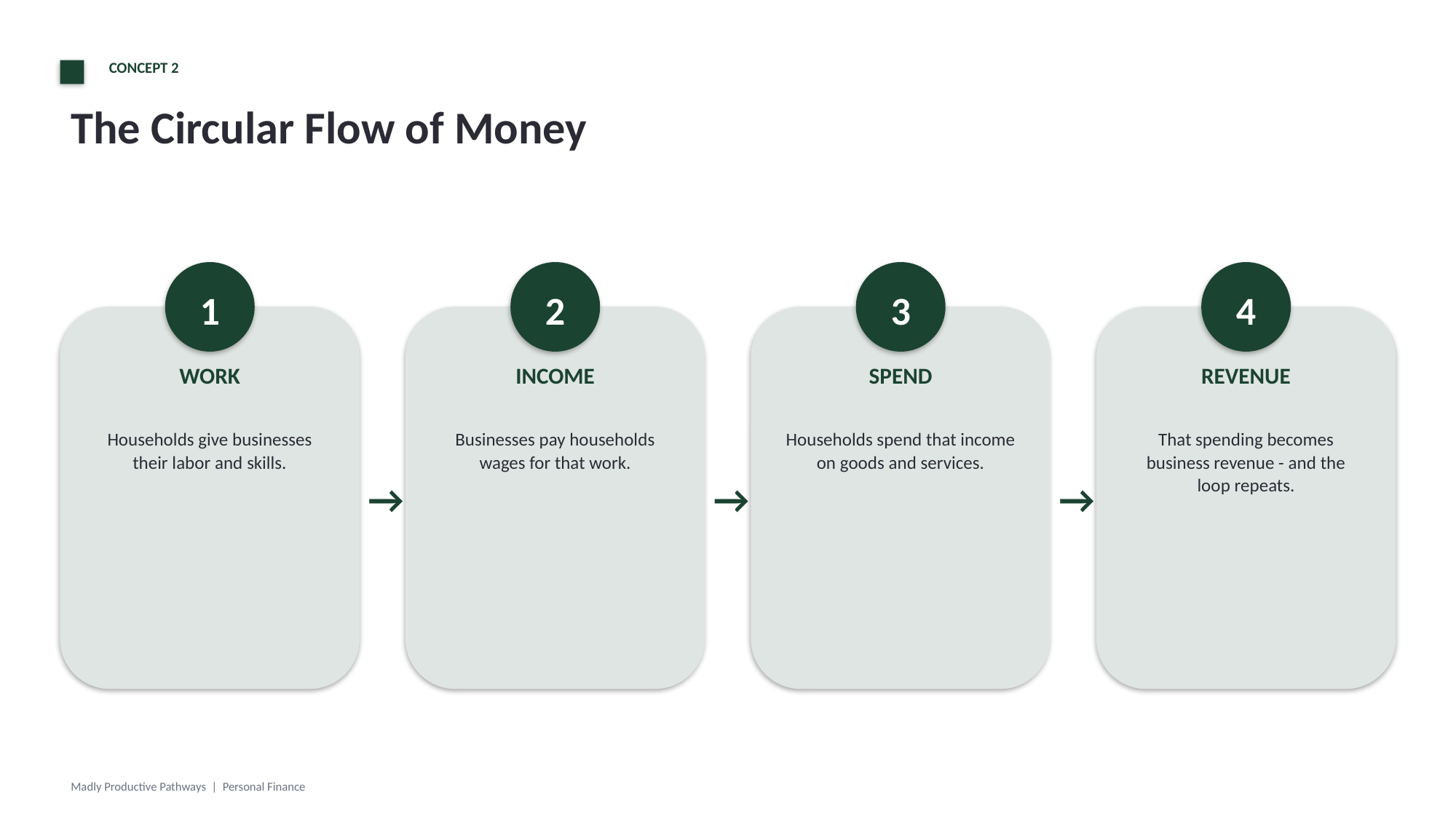

CONCEPT 2

The Circular Flow of Money

1
2
3
4

WORK
INCOME
SPEND
REVENUE
Households give businesses their labor and skills.
Businesses pay households wages for that work.
Households spend that income on goods and services.
That spending becomes business revenue - and the loop repeats.
→
→
→
Madly Productive Pathways  |  Personal Finance